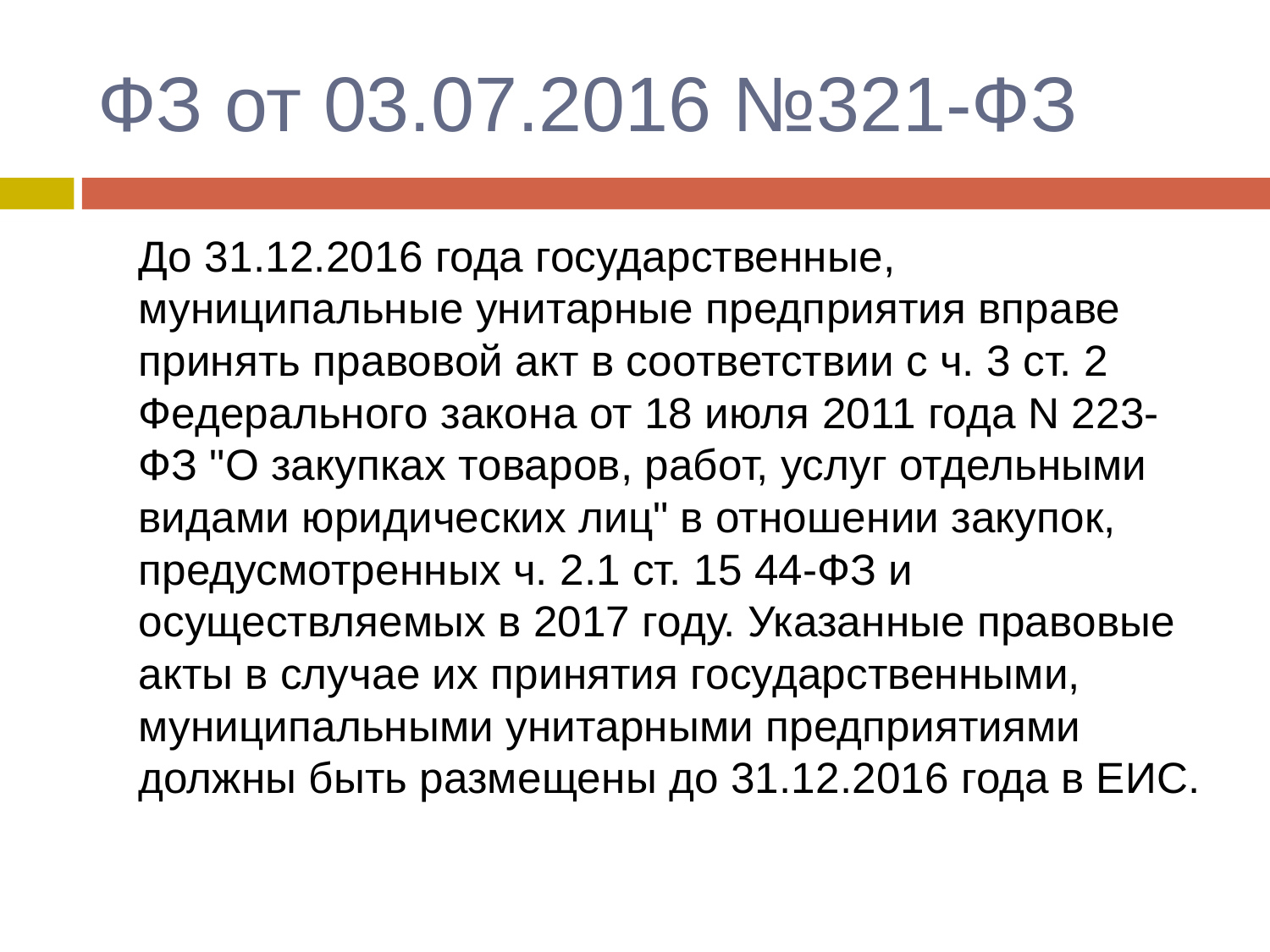

# ФЗ от 03.07.2016 №321-ФЗ
	До 31.12.2016 года государственные, муниципальные унитарные предприятия вправе принять правовой акт в соответствии с ч. 3 ст. 2 Федерального закона от 18 июля 2011 года N 223-ФЗ "О закупках товаров, работ, услуг отдельными видами юридических лиц" в отношении закупок, предусмотренных ч. 2.1 ст. 15 44-ФЗ и осуществляемых в 2017 году. Указанные правовые акты в случае их принятия государственными, муниципальными унитарными предприятиями должны быть размещены до 31.12.2016 года в ЕИС.